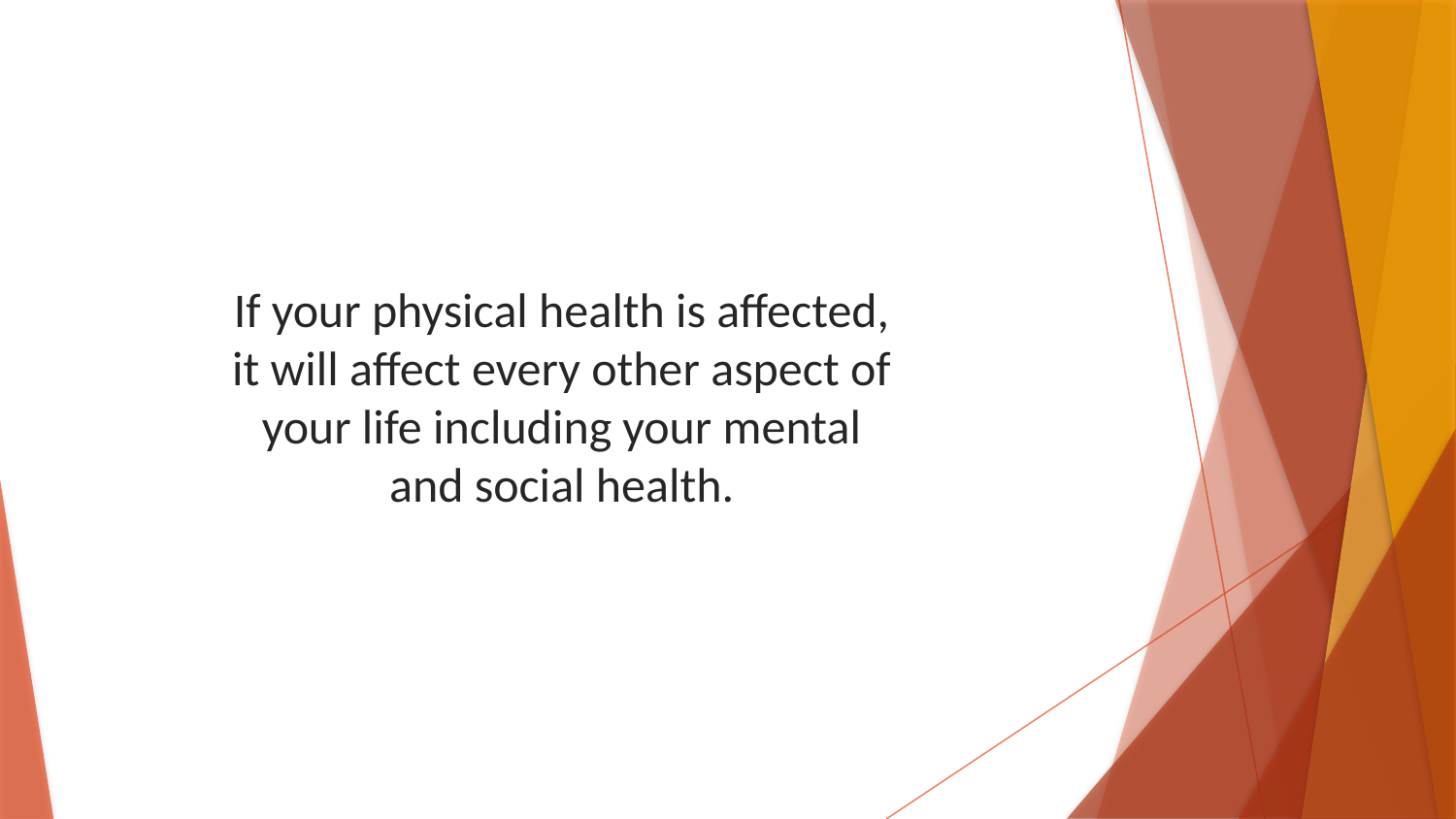

If your physical health is affected, it will affect every other aspect of your life including your mental and social health.